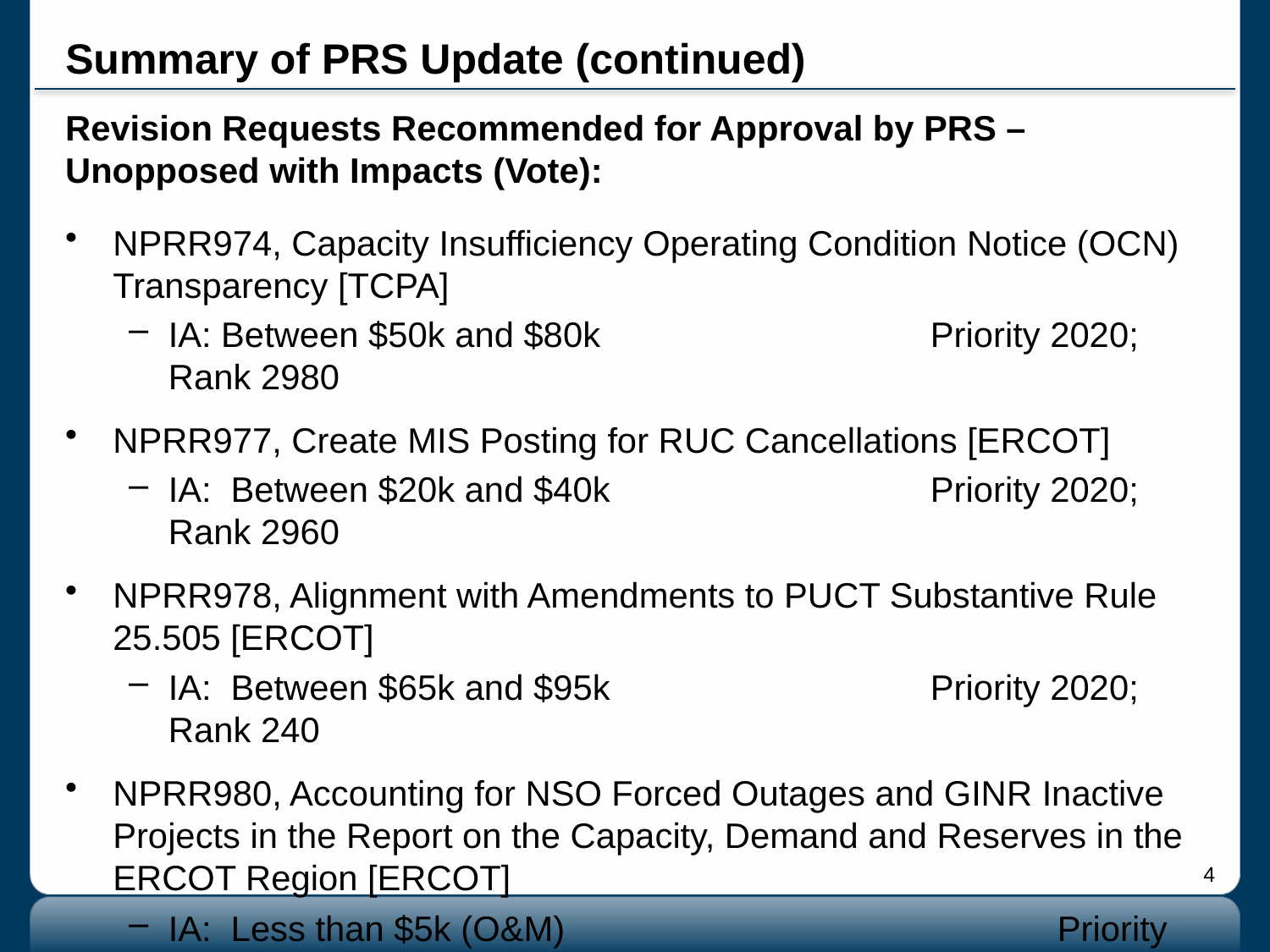

# Summary of PRS Update (continued)
Revision Requests Recommended for Approval by PRS – Unopposed with Impacts (Vote):

NPRR974, Capacity Insufficiency Operating Condition Notice (OCN) Transparency [TCPA]
IA: Between $50k and $80k			Priority 2020; Rank 2980
NPRR977, Create MIS Posting for RUC Cancellations [ERCOT]
IA:  Between $20k and $40k			Priority 2020; Rank 2960
NPRR978, Alignment with Amendments to PUCT Substantive Rule 25.505 [ERCOT]
IA:  Between $65k and $95k			Priority 2020; Rank 240
NPRR980, Accounting for NSO Forced Outages and GINR Inactive Projects in the Report on the Capacity, Demand and Reserves in the ERCOT Region [ERCOT]
IA:  Less than $5k (O&M)				Priority n/a; Rank n/a